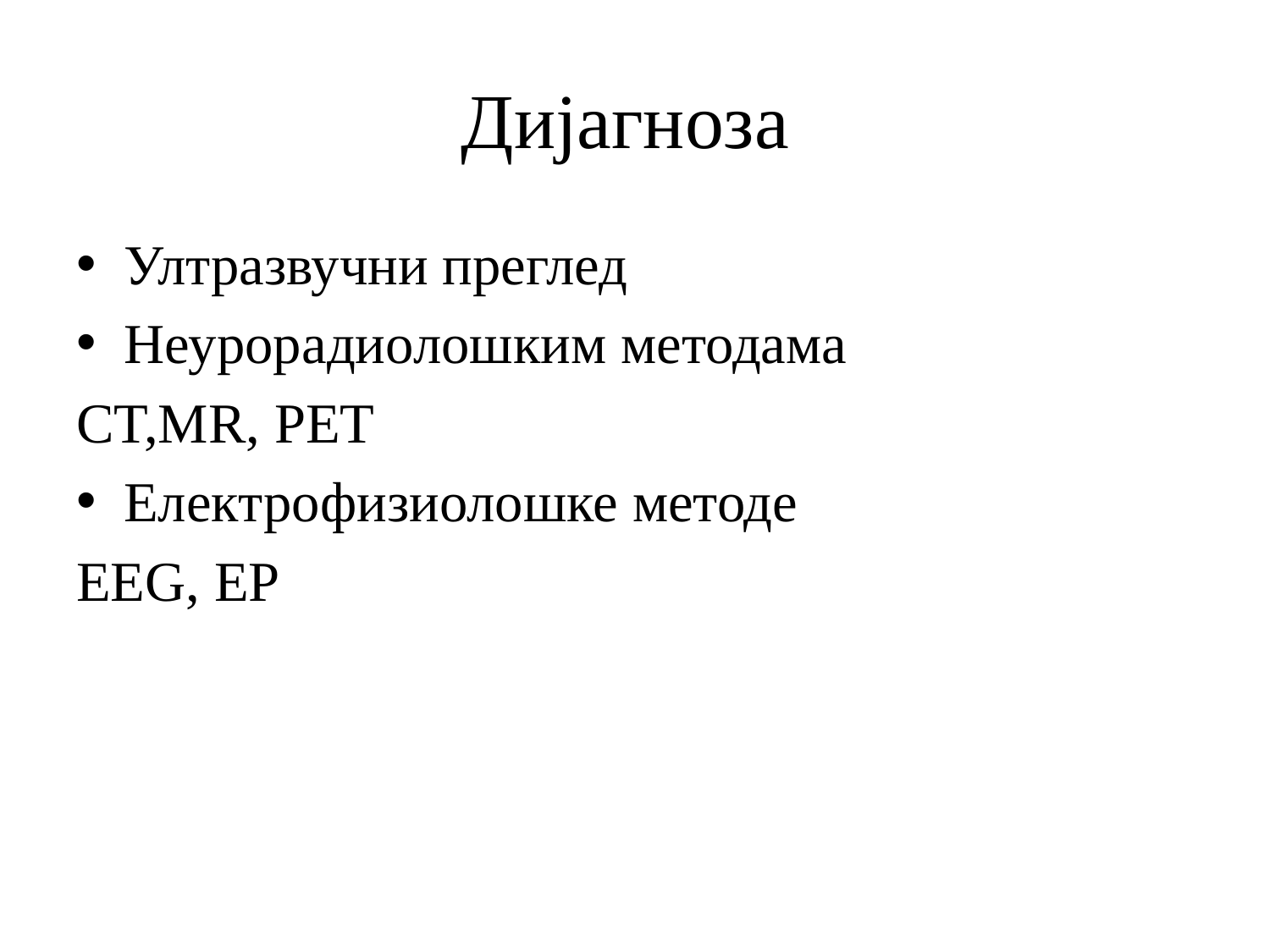

# Дијагноза
Ултразвучни преглед
Неурорадиолошким методама
CT,MR, PET
Електрофизиолошке методе
EEG, EP